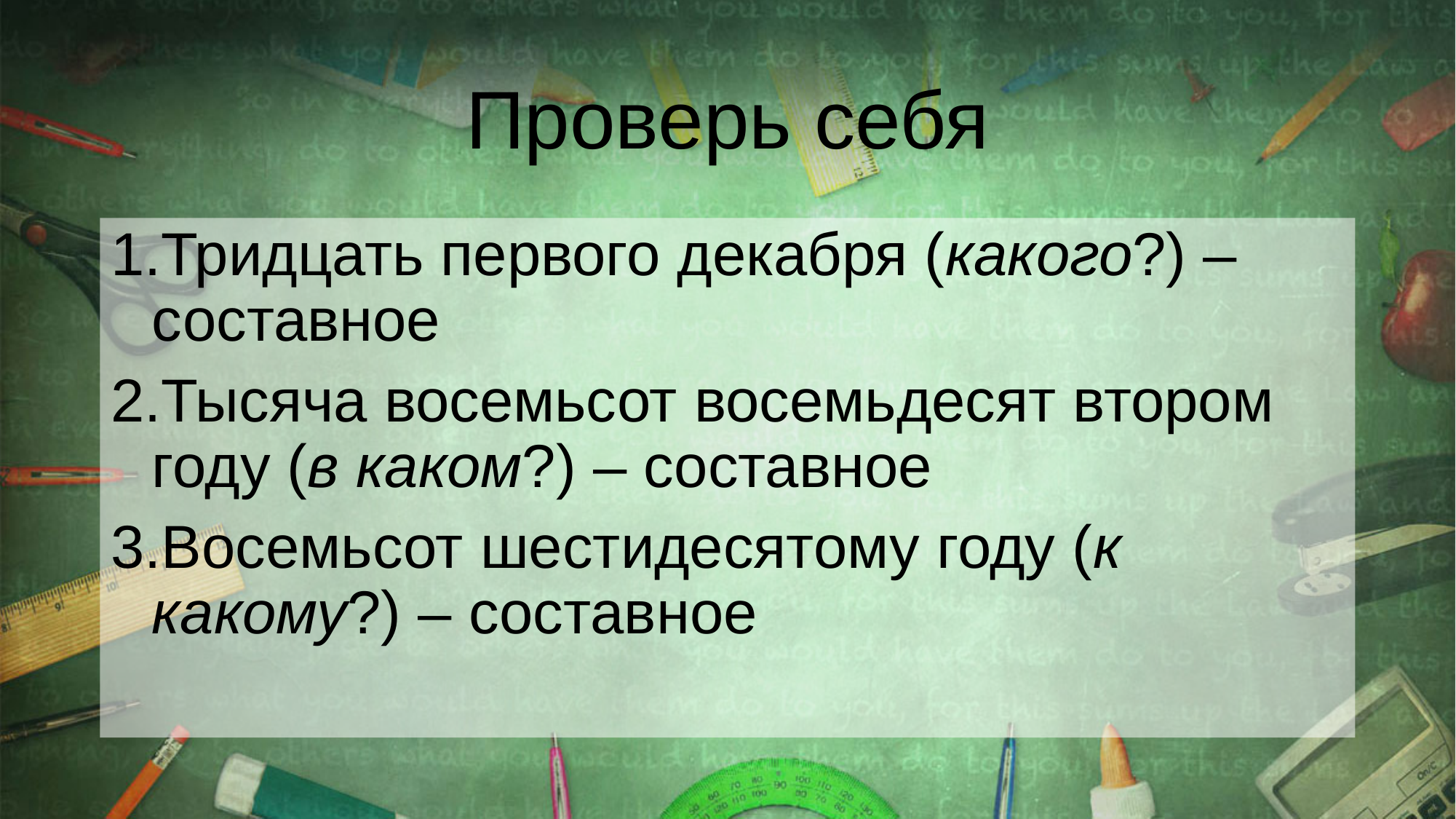

# Проверь себя
Тридцать первого декабря (какого?) – составное
Тысяча восемьсот восемьдесят втором году (в каком?) – составное
Восемьсот шестидесятому году (к какому?) – составное